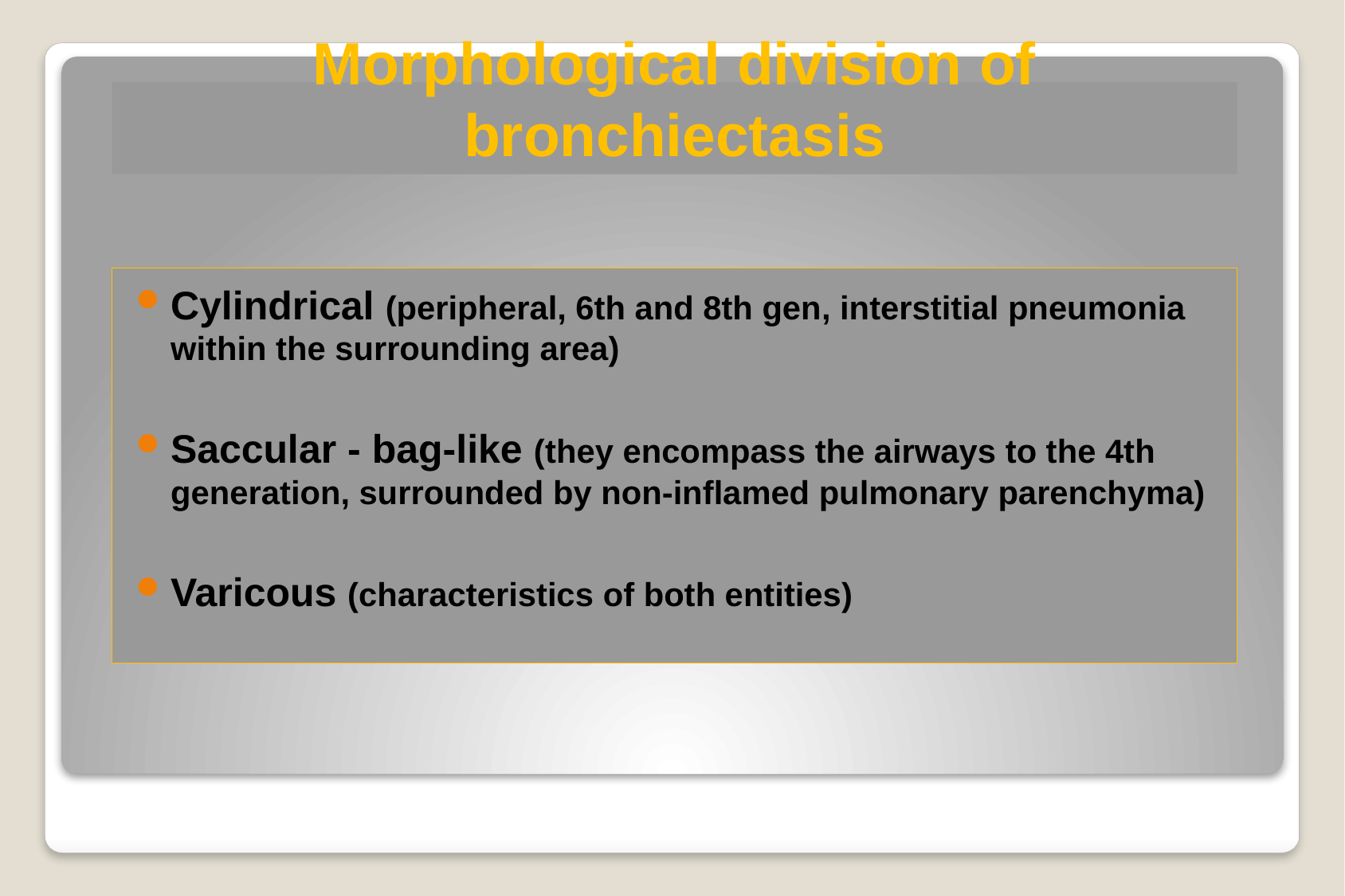

# Morphological division of bronchiectasis
Cylindrical (peripheral, 6th and 8th gen, interstitial pneumonia within the surrounding area)

Saccular - bag-like (they encompass the airways to the 4th generation, surrounded by non-inflamed pulmonary parenchyma)

Varicous (characteristics of both entities)